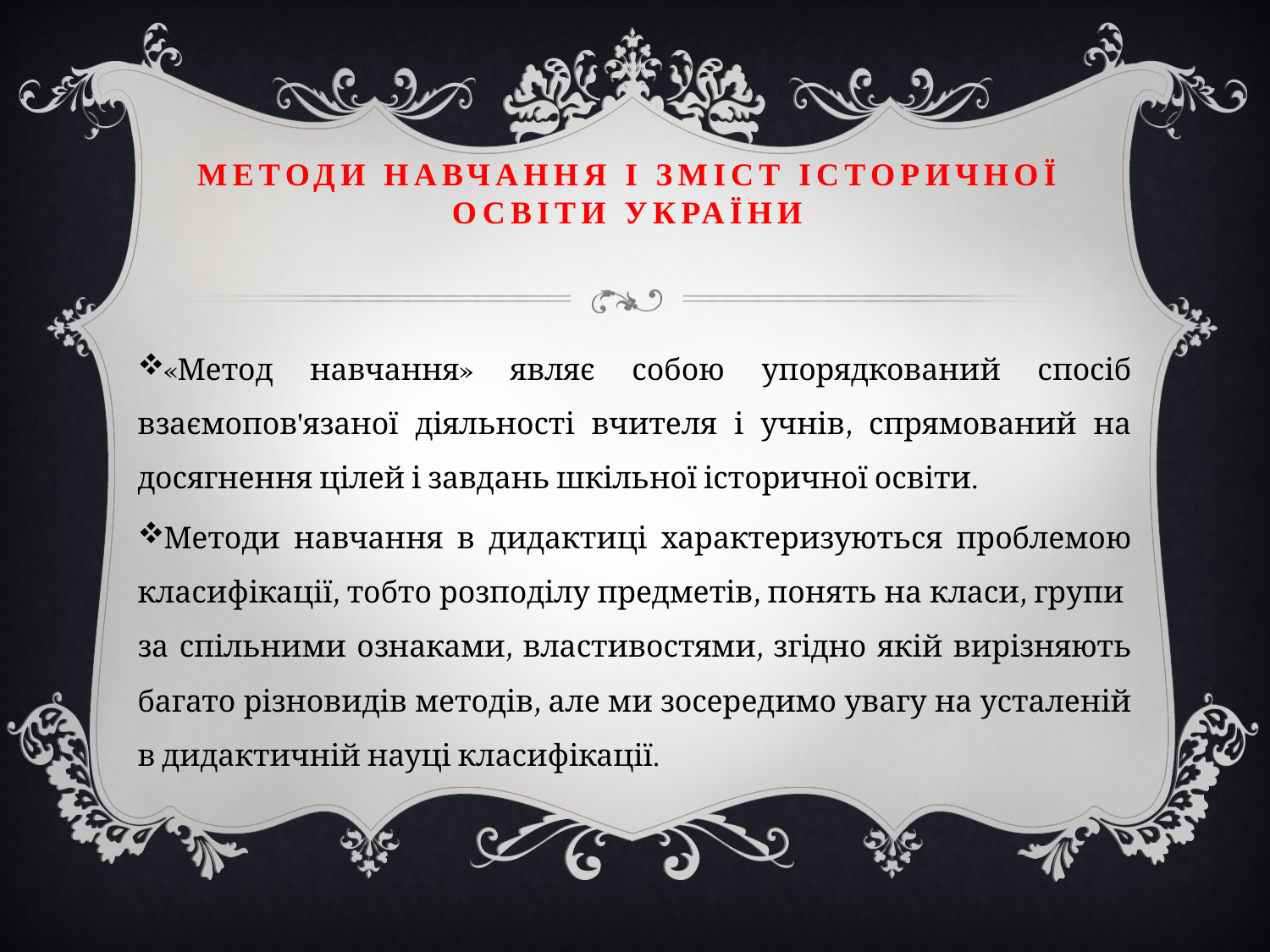

# Методи навчання і зміст історичної освіти України
«Метод навчання» являє собою упорядкований спосіб взаємопов'язаної діяльності вчителя і учнів, спрямований на досягнення цілей і завдань шкільної історичної освіти.
Методи навчання в дидактиці характеризуються проблемою класифікації, тобто розподілу предметів, понять на класи, групи  за спільними ознаками, властивостями, згідно якій вирізняють багато різновидів методів, але ми зосередимо увагу на усталеній в дидактичній науці класифікації.